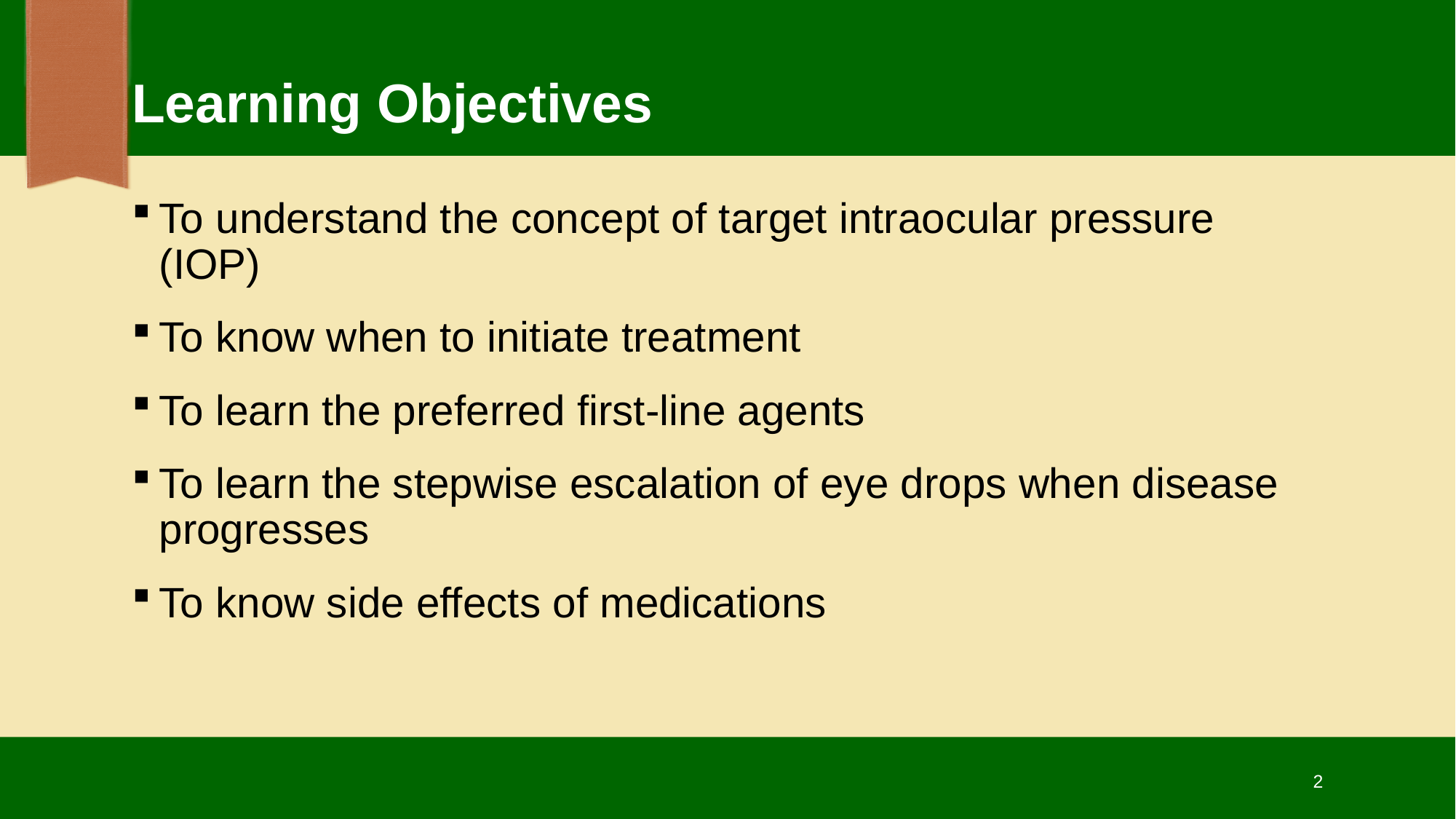

# Learning Objectives
To understand the concept of target intraocular pressure (IOP)
To know when to initiate treatment
To learn the preferred first-line agents
To learn the stepwise escalation of eye drops when disease progresses
To know side effects of medications

2